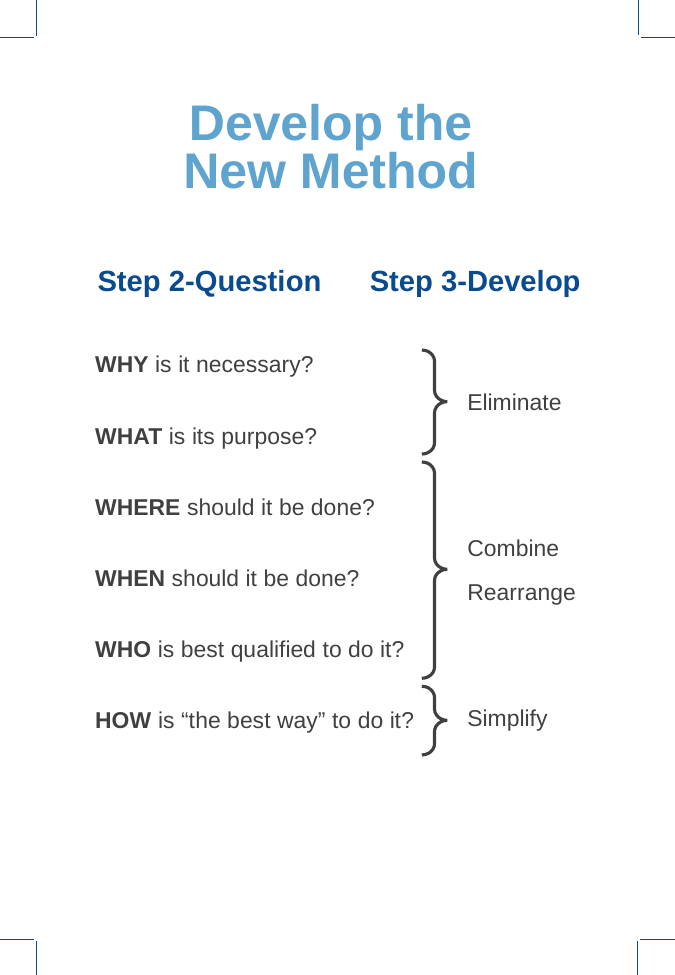

# Develop the New Method
Step 2-Question
Step 3-Develop
WHY is it necessary?
WHAT is its purpose?
WHERE should it be done?
WHEN should it be done?
WHO is best qualified to do it?
HOW is “the best way” to do it?

Eliminate

Combine
Rearrange

Simplify